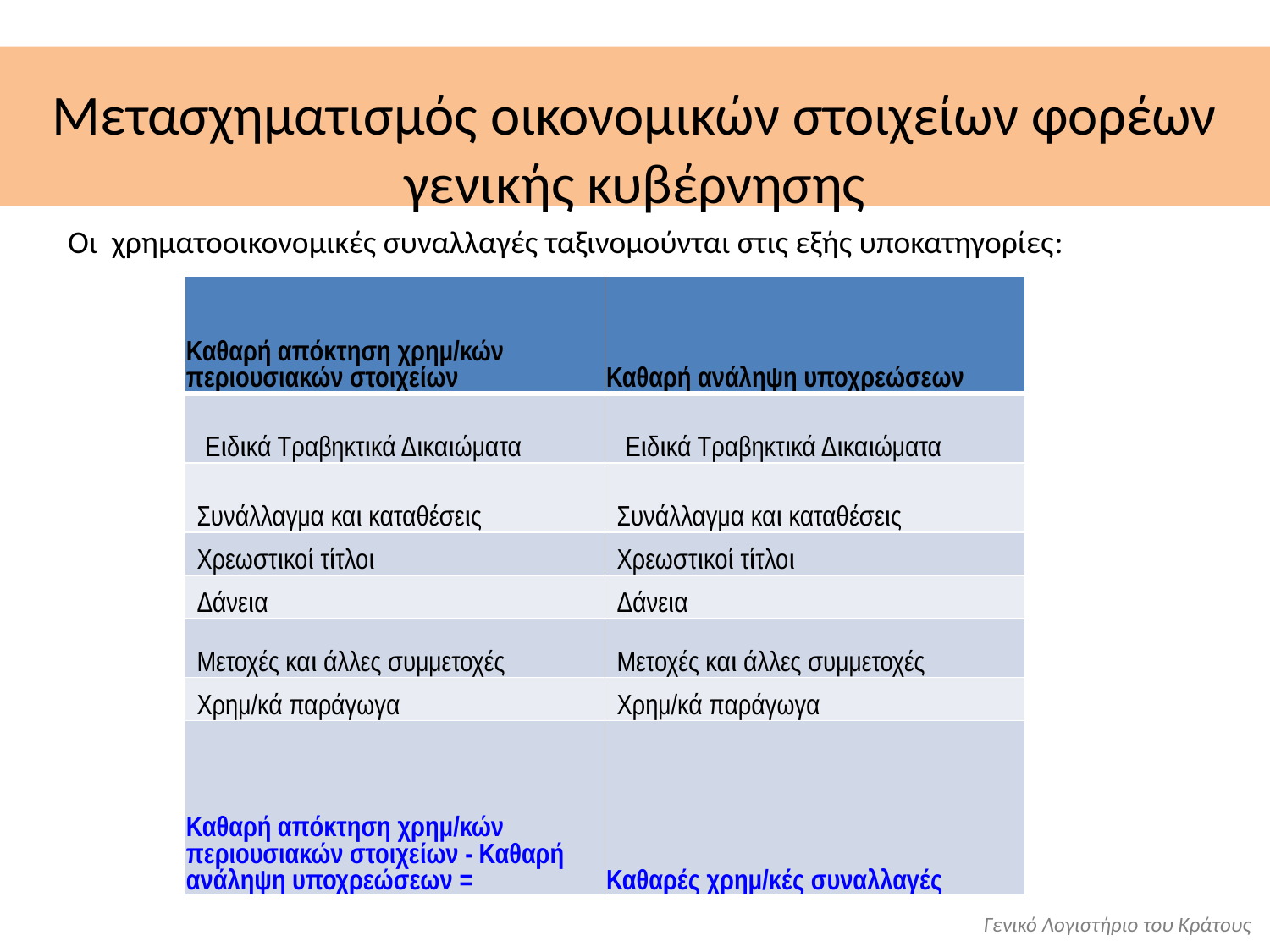

# Μετασχηματισμός οικονομικών στοιχείων φορέων γενικής κυβέρνησης
Οι  χρηματοοικονομικές συναλλαγές ταξινομούνται στις εξής υποκατηγορίες:

| Καθαρή απόκτηση χρημ/κών περιουσιακών στοιχείων | Καθαρή ανάληψη υποχρεώσεων |
| --- | --- |
| Ειδικά Τραβηκτικά Δικαιώματα | Ειδικά Τραβηκτικά Δικαιώματα |
| Συνάλλαγμα και καταθέσεις | Συνάλλαγμα και καταθέσεις |
| Χρεωστικοί τίτλοι | Χρεωστικοί τίτλοι |
| Δάνεια | Δάνεια |
| Μετοχές και άλλες συμμετοχές | Μετοχές και άλλες συμμετοχές |
| Χρημ/κά παράγωγα | Χρημ/κά παράγωγα |
| Καθαρή απόκτηση χρημ/κών περιουσιακών στοιχείων - Καθαρή ανάληψη υποχρεώσεων = | Καθαρές χρημ/κές συναλλαγές |
Γενικό Λογιστήριο του Κράτους